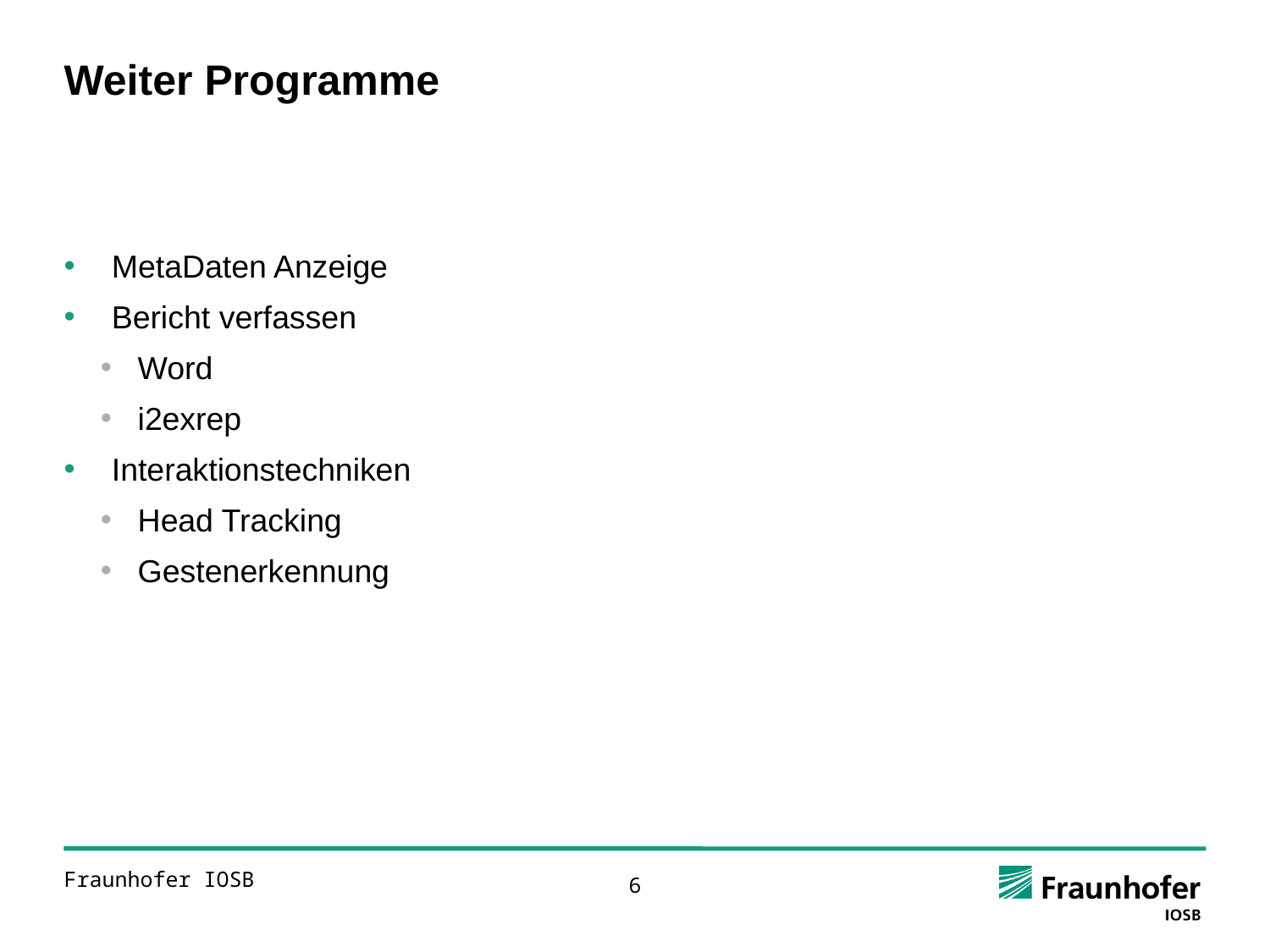

# Weiter Programme
MetaDaten Anzeige
Bericht verfassen
Word
i2exrep
Interaktionstechniken
Head Tracking
Gestenerkennung